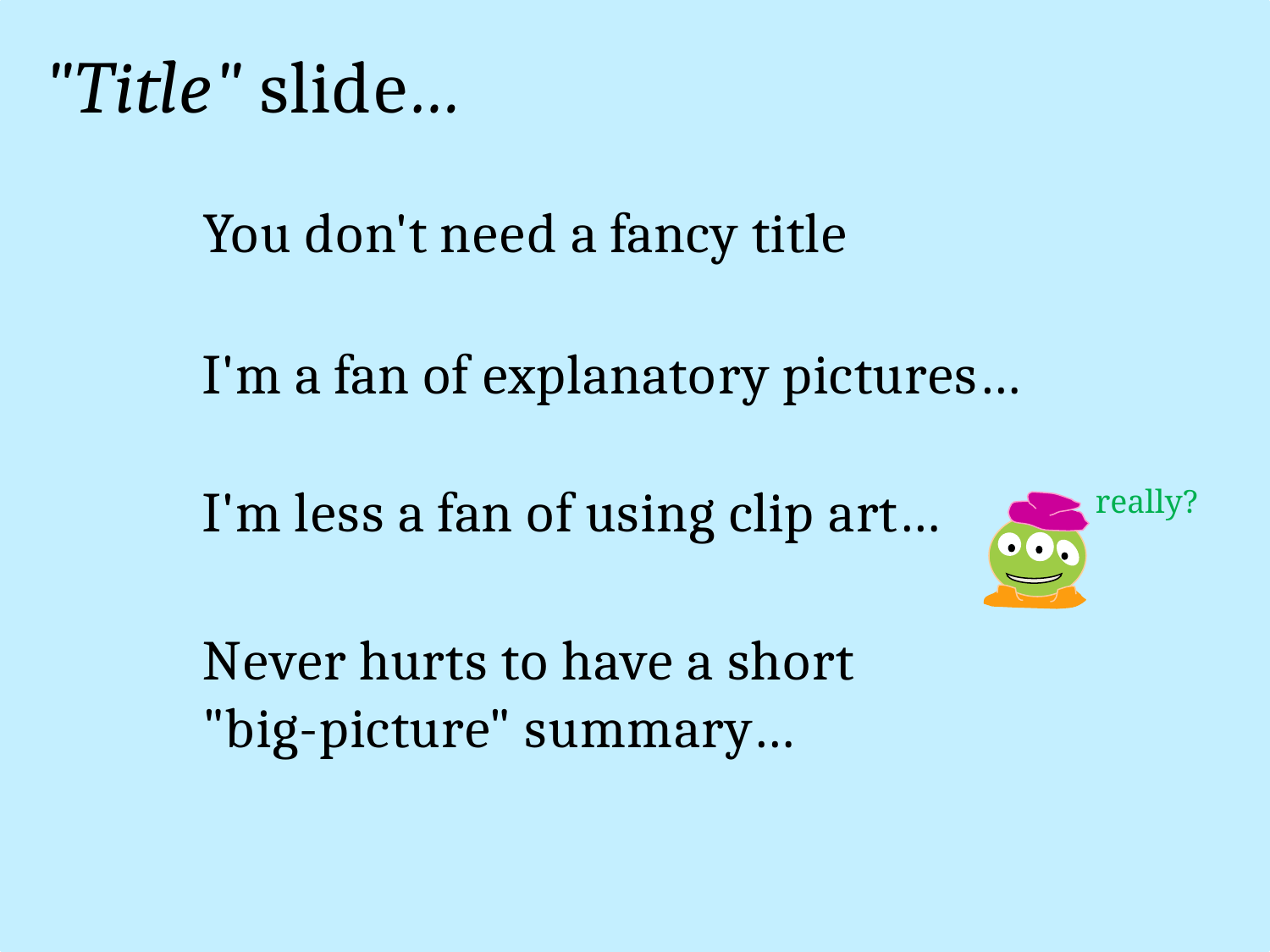

"Title" slide…
You don't need a fancy title
I'm a fan of explanatory pictures…
I'm less a fan of using clip art…
really?

Never hurts to have a short "big-picture" summary…